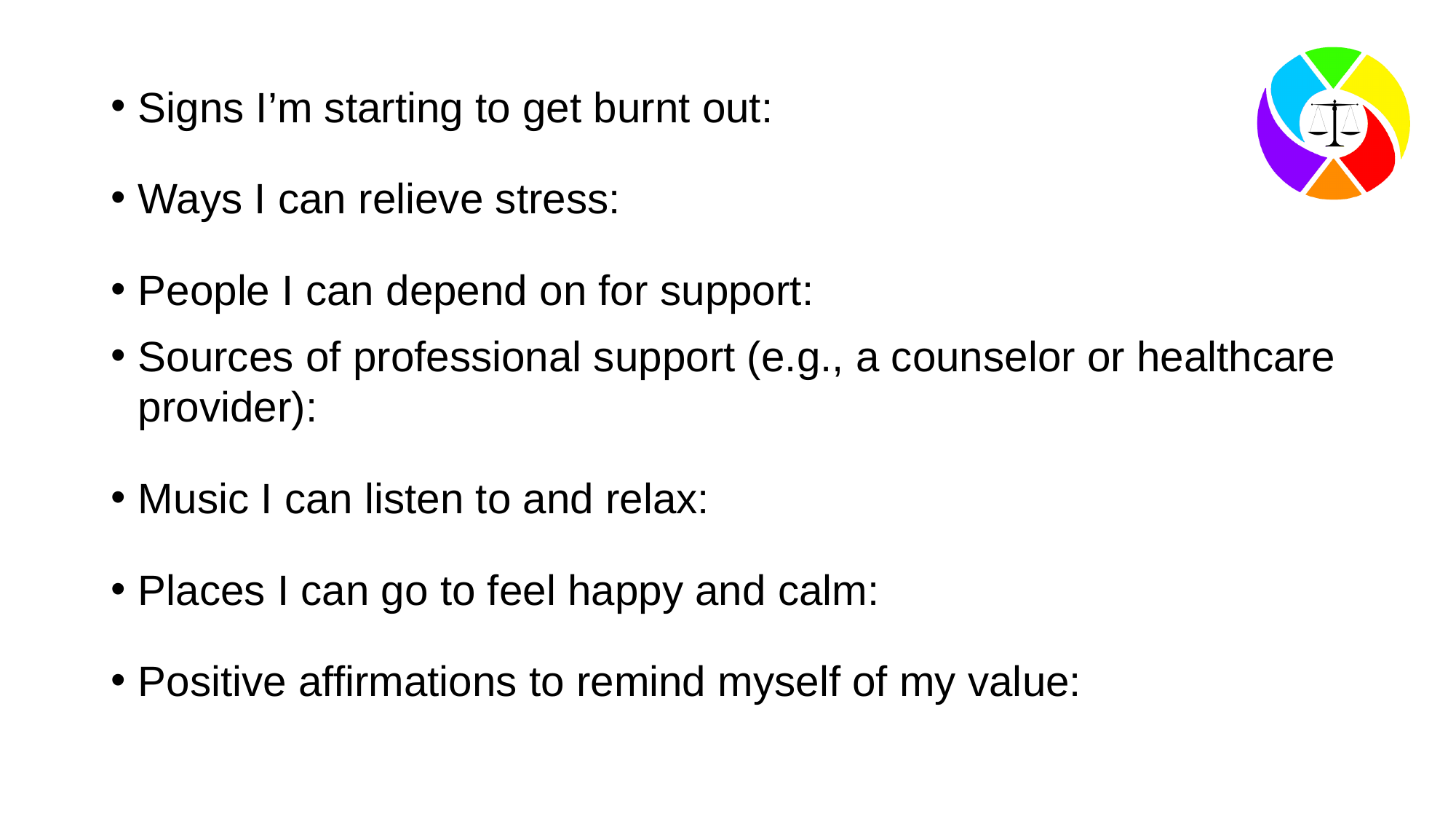

Signs I’m starting to get burnt out:
Ways I can relieve stress:
People I can depend on for support:
Sources of professional support (e.g., a counselor or healthcare provider):
Music I can listen to and relax:
Places I can go to feel happy and calm:
Positive affirmations to remind myself of my value: